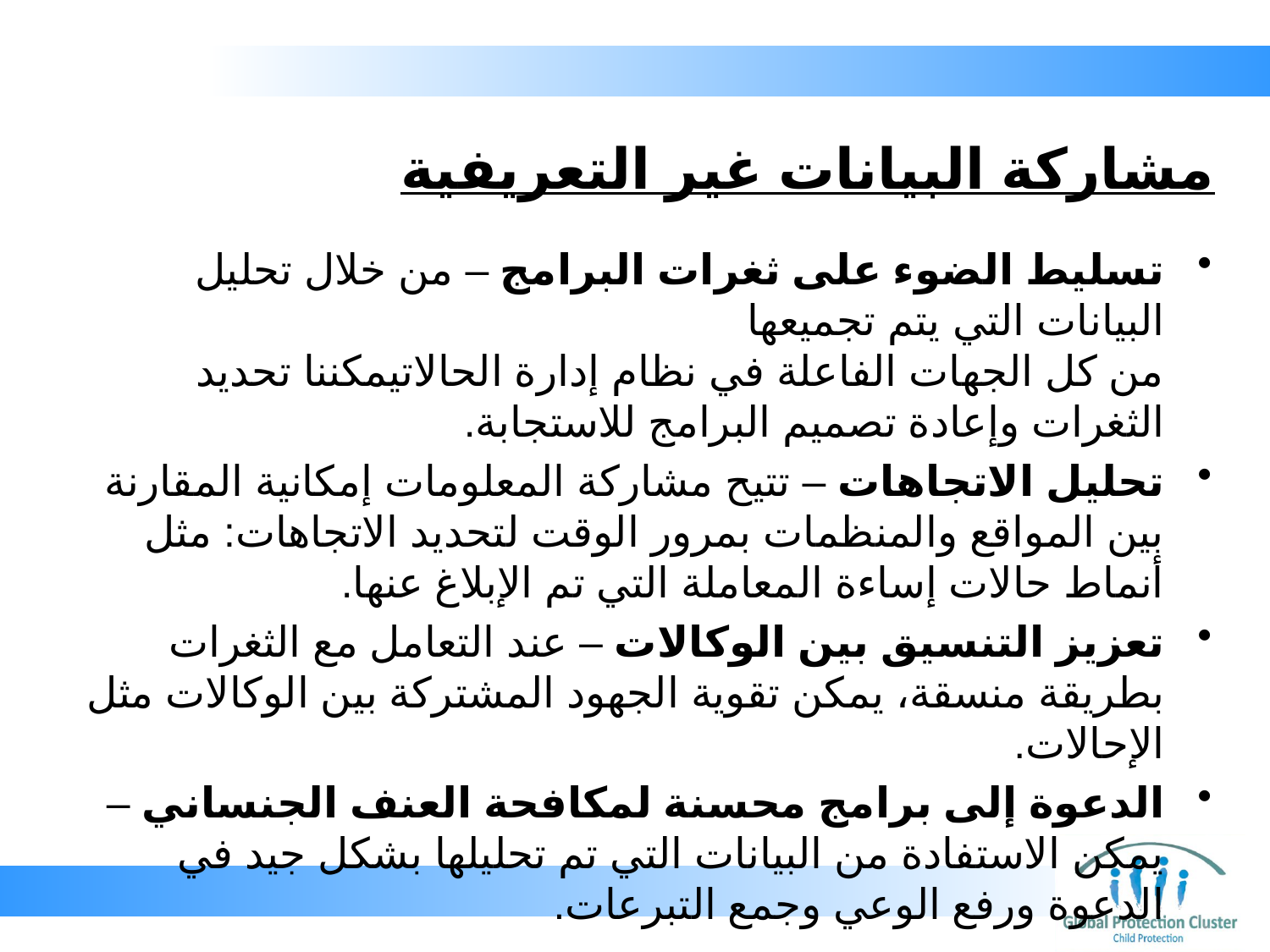

# مشاركة البيانات غير التعريفية
تسليط الضوء على ثغرات البرامج – من خلال تحليل البيانات التي يتم تجميعها
من كل الجهات الفاعلة في نظام إدارة الحالاتيمكننا تحديد الثغرات وإعادة تصميم البرامج للاستجابة.
تحليل الاتجاهات – تتيح مشاركة المعلومات إمكانية المقارنة بين المواقع والمنظمات بمرور الوقت لتحديد الاتجاهات: مثل أنماط حالات إساءة المعاملة التي تم الإبلاغ عنها.
تعزيز التنسيق بين الوكالات – عند التعامل مع الثغرات بطريقة منسقة، يمكن تقوية الجهود المشتركة بين الوكالات مثل الإحالات.
الدعوة إلى برامج محسنة لمكافحة العنف الجنساني – يمكن الاستفادة من البيانات التي تم تحليلها بشكل جيد في الدعوة ورفع الوعي وجمع التبرعات.

المصدر: The Gender Based Violence Information Management System User Guide